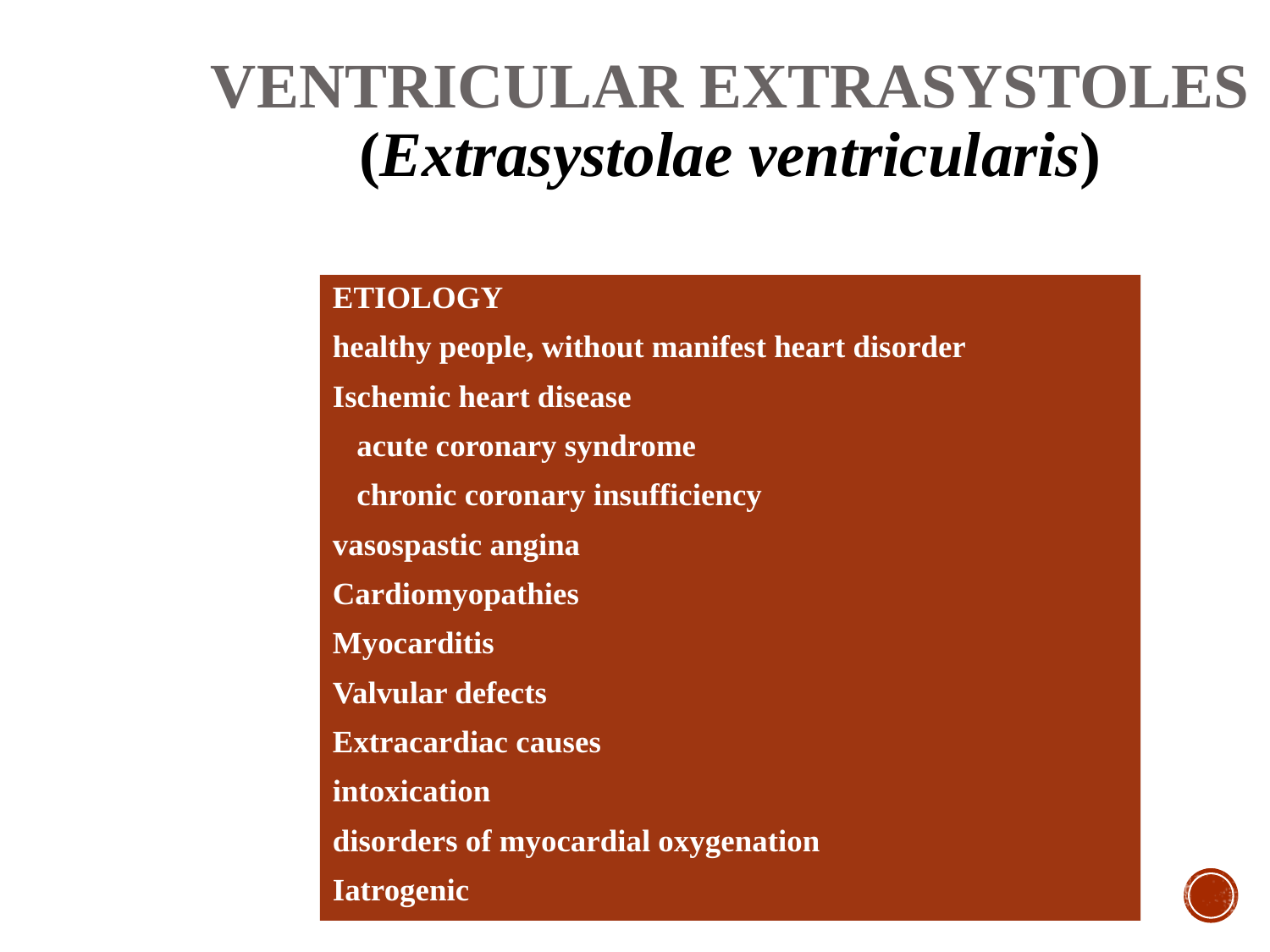

VENTRICULAR EXTRASYSTOLES
(Extrasystolae ventriculаris)
ETIOLOGY
healthy people, without manifest heart disorder
Ischemic heart disease
	acute coronary syndrome
	chronic coronary insufficiency
vasospastic angina
Cardiomyopathies
Myocarditis
Valvular defects
Extracardiac causes
intoxication
disorders of myocardial oxygenation
Iatrogenic